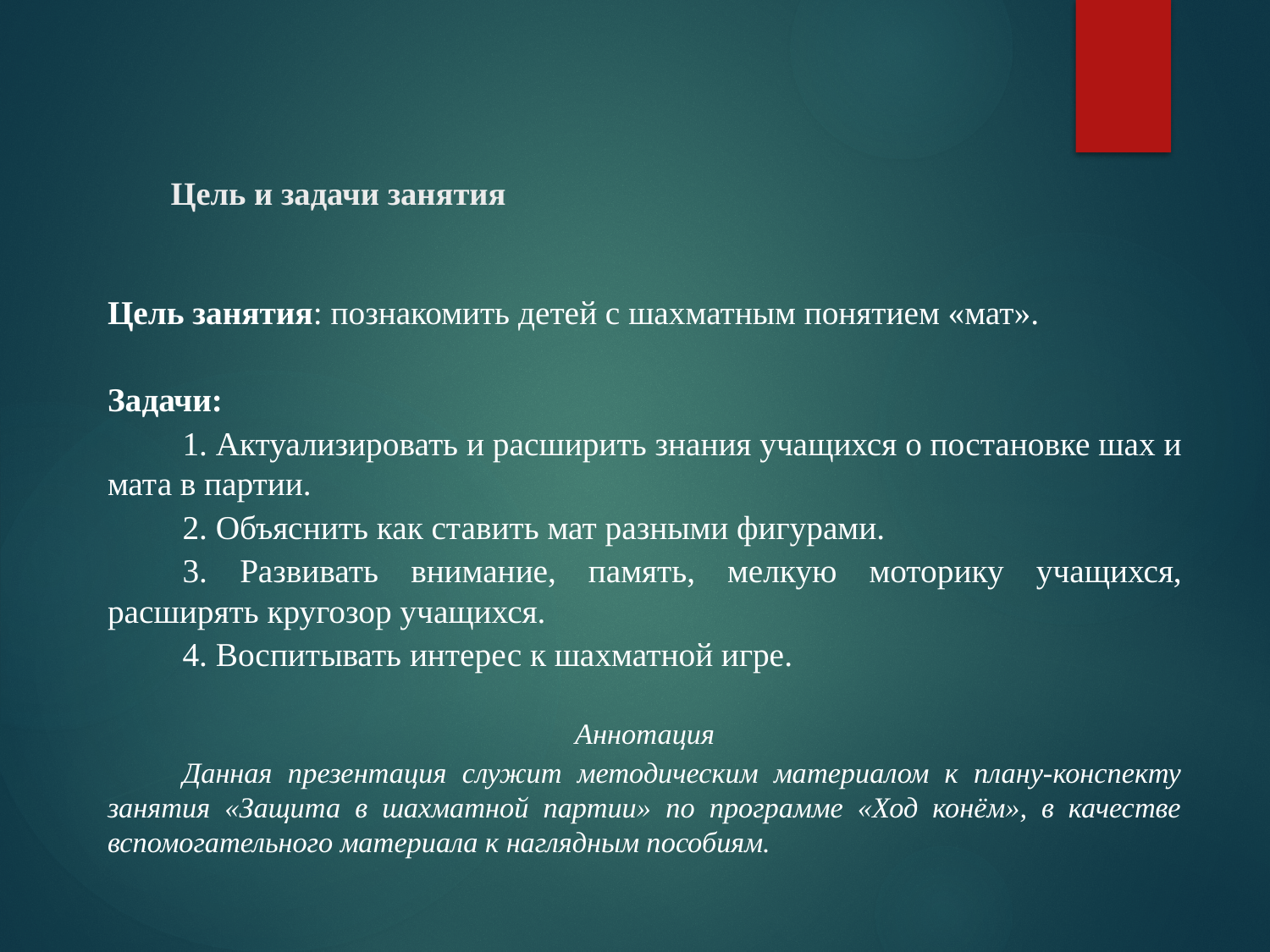

# Цель и задачи занятия
Цель занятия: познакомить детей с шахматным понятием «мат».

Задачи:
	1. Актуализировать и расширить знания учащихся о постановке шах и мата в партии.
	2. Объяснить как ставить мат разными фигурами.
	3. Развивать внимание, память, мелкую моторику учащихся, расширять кругозор учащихся.
	4. Воспитывать интерес к шахматной игре.

Аннотация
	Данная презентация служит методическим материалом к плану-конспекту занятия «Защита в шахматной партии» по программе «Ход конём», в качестве вспомогательного материала к наглядным пособиям.